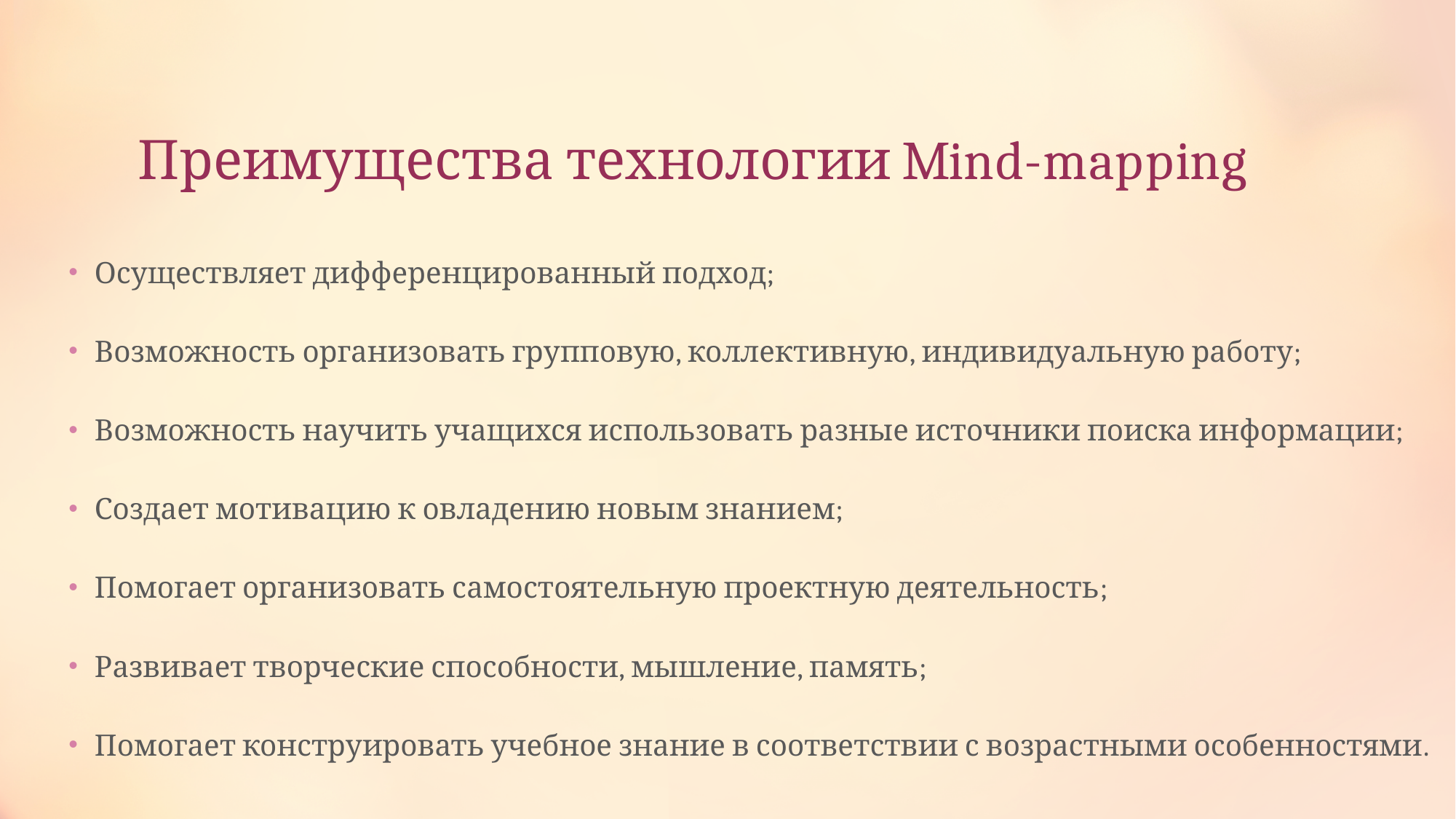

# Преимущества технологии Mind-mapping
Осуществляет дифференцированный подход;
Возможность организовать групповую, коллективную, индивидуальную работу;
Возможность научить учащихся использовать разные источники поиска информации;
Создает мотивацию к овладению новым знанием;
Помогает организовать самостоятельную проектную деятельность;
Развивает творческие способности, мышление, память;
Помогает конструировать учебное знание в соответствии с возрастными особенностями.